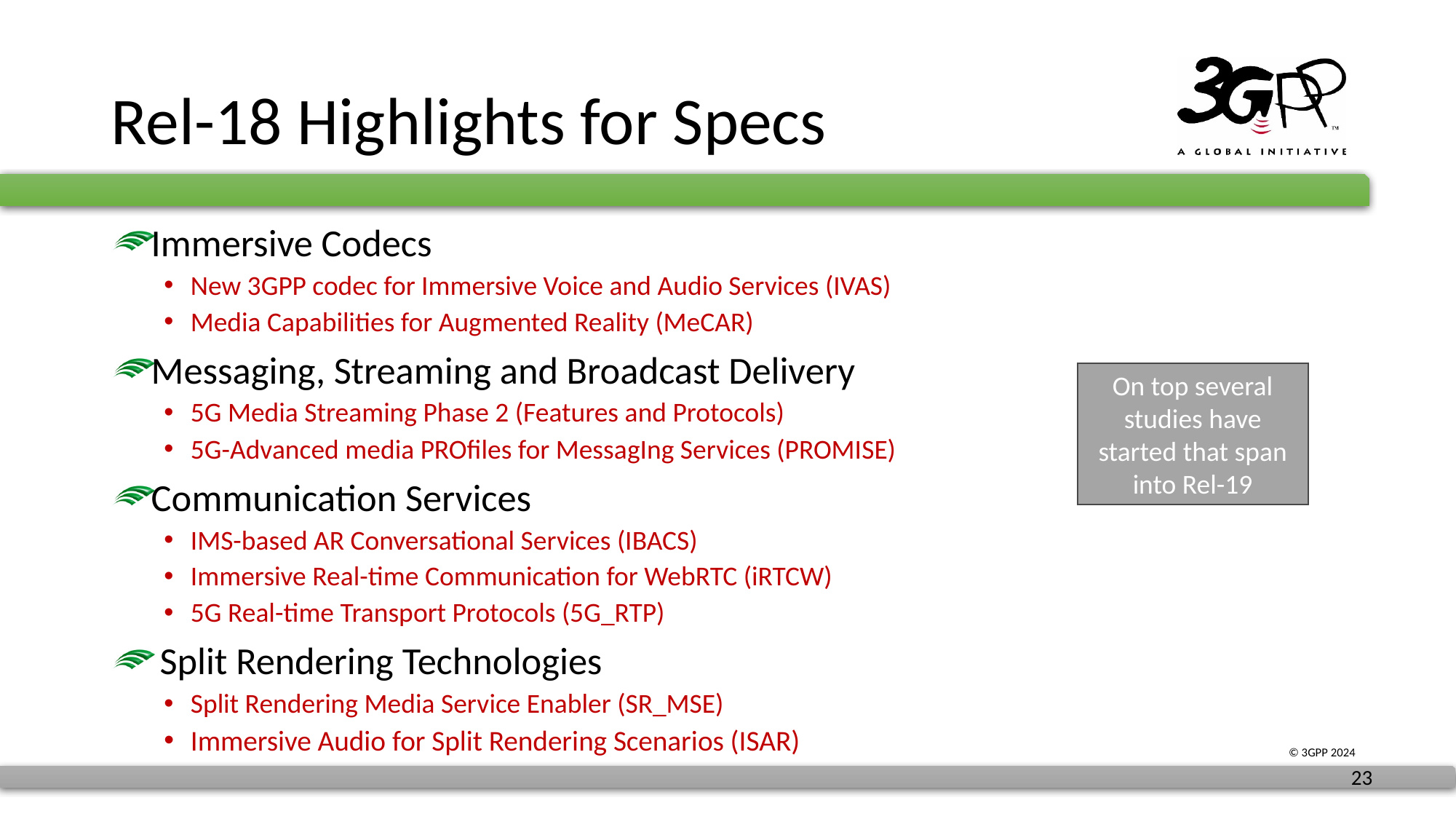

# Rel-18 Highlights for Specs
Immersive Codecs
New 3GPP codec for Immersive Voice and Audio Services (IVAS)
Media Capabilities for Augmented Reality (MeCAR)
Messaging, Streaming and Broadcast Delivery
5G Media Streaming Phase 2 (Features and Protocols)
5G-Advanced media PROfiles for MessagIng Services (PROMISE)
Communication Services
IMS-based AR Conversational Services (IBACS)
Immersive Real-time Communication for WebRTC (iRTCW)
5G Real-time Transport Protocols (5G_RTP)
 Split Rendering Technologies
Split Rendering Media Service Enabler (SR_MSE)
Immersive Audio for Split Rendering Scenarios (ISAR)
On top several studies have started that span into Rel-19